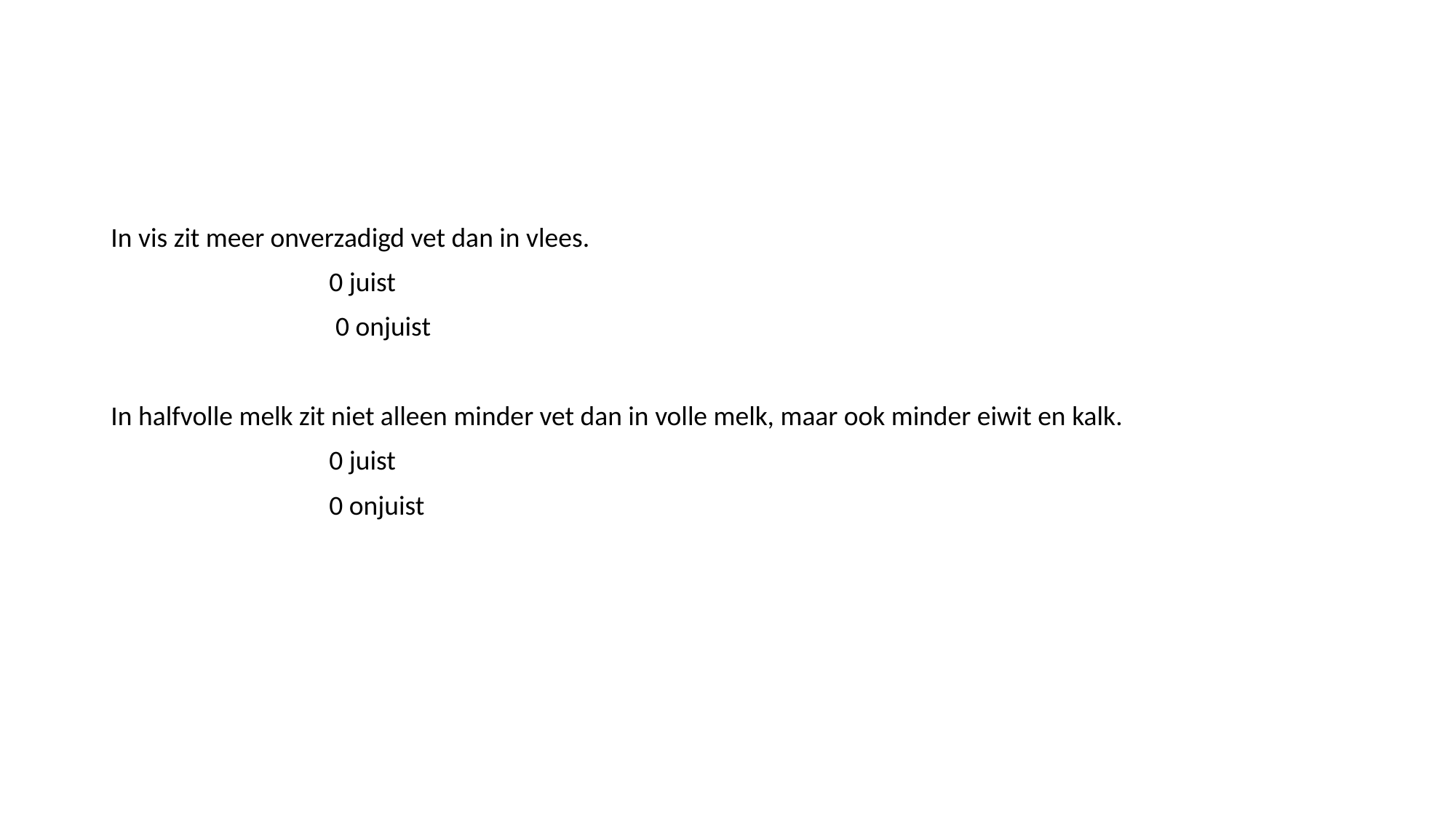

#
In vis zit meer onverzadigd vet dan in vlees.
                      	0 juist
                       	 0 onjuist

In halfvolle melk zit niet alleen minder vet dan in volle melk, maar ook minder eiwit en kalk.
                     	0 juist
         		0 onjuist